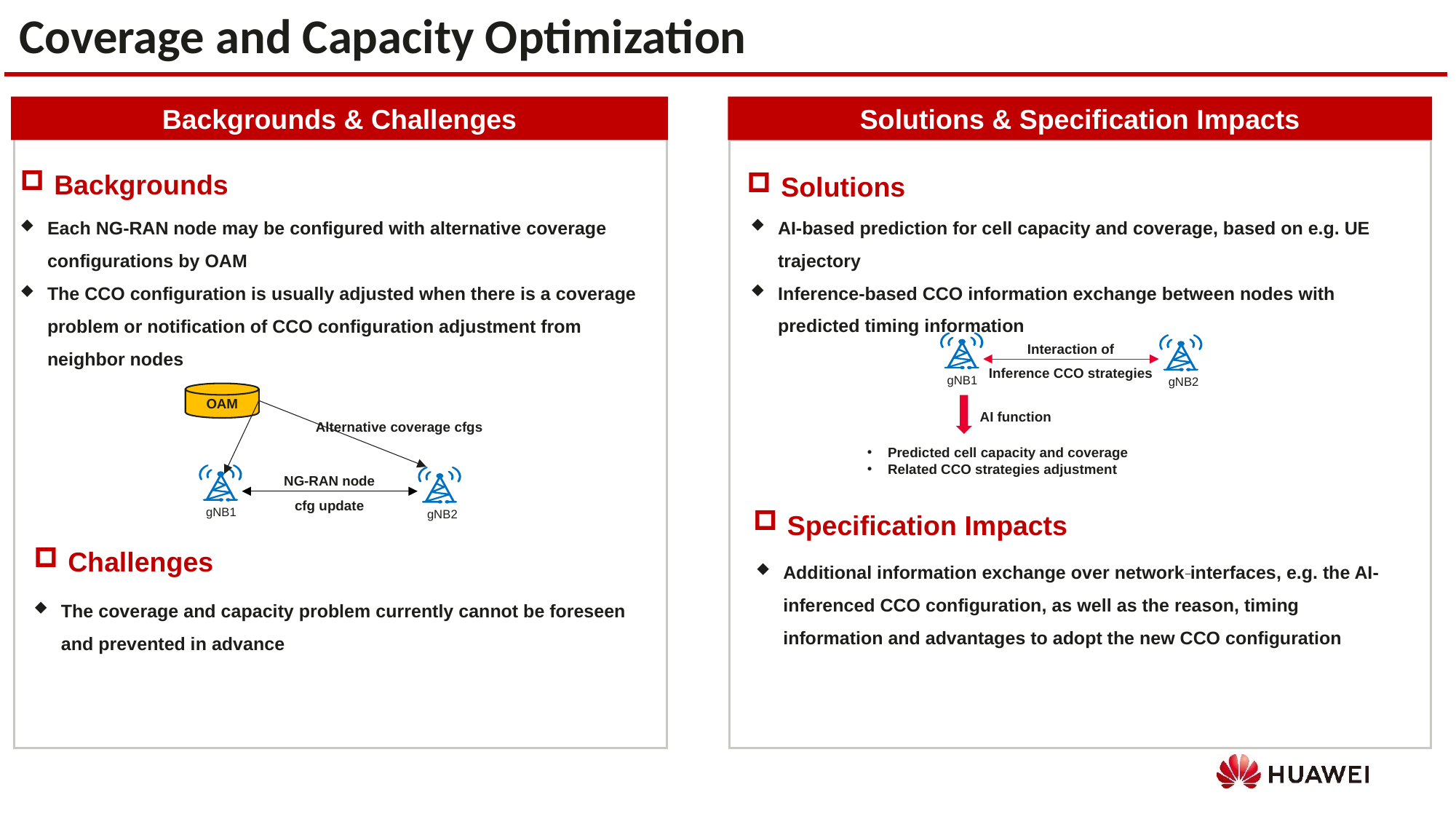

Coverage and Capacity Optimization
Solutions & Specification Impacts
Backgrounds & Challenges

Backgrounds
Solutions
AI-based prediction for cell capacity and coverage, based on e.g. UE trajectory
Inference-based CCO information exchange between nodes with predicted timing information
Each NG-RAN node may be configured with alternative coverage configurations by OAM
The CCO configuration is usually adjusted when there is a coverage problem or notification of CCO configuration adjustment from neighbor nodes

Interaction of
Inference CCO strategies

gNB1
gNB2
OAM

AI function
Alternative coverage cfgs
Predicted cell capacity and coverage
Related CCO strategies adjustment

NG-RAN node
cfg update

Specification Impacts
gNB1
gNB2
Challenges
Additional information exchange over network interfaces, e.g. the AI-inferenced CCO configuration, as well as the reason, timing information and advantages to adopt the new CCO configuration
The coverage and capacity problem currently cannot be foreseen and prevented in advance